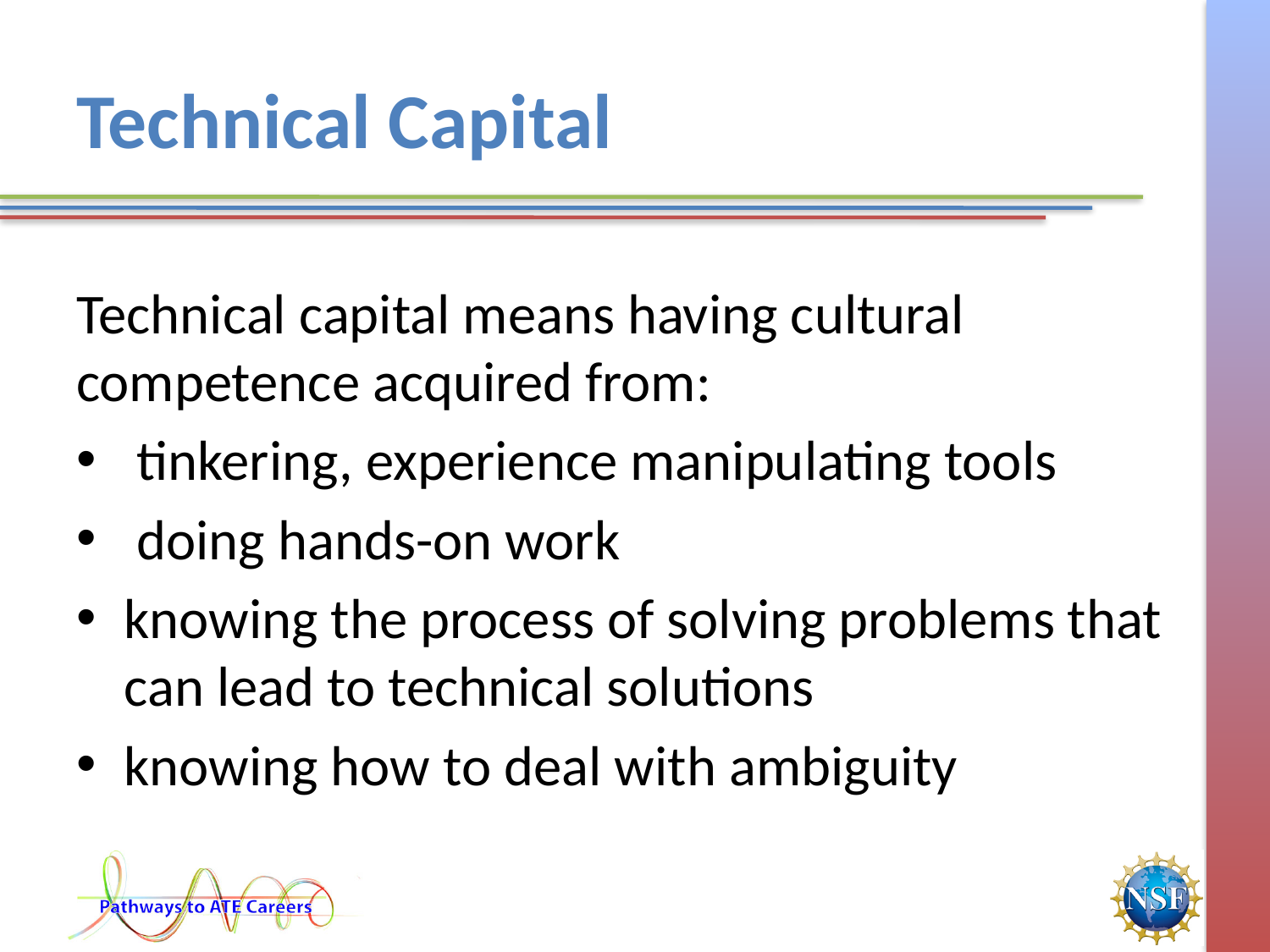

# Technical Capital
Technical capital means having cultural competence acquired from:
 tinkering, experience manipulating tools
 doing hands-on work
knowing the process of solving problems that can lead to technical solutions
knowing how to deal with ambiguity